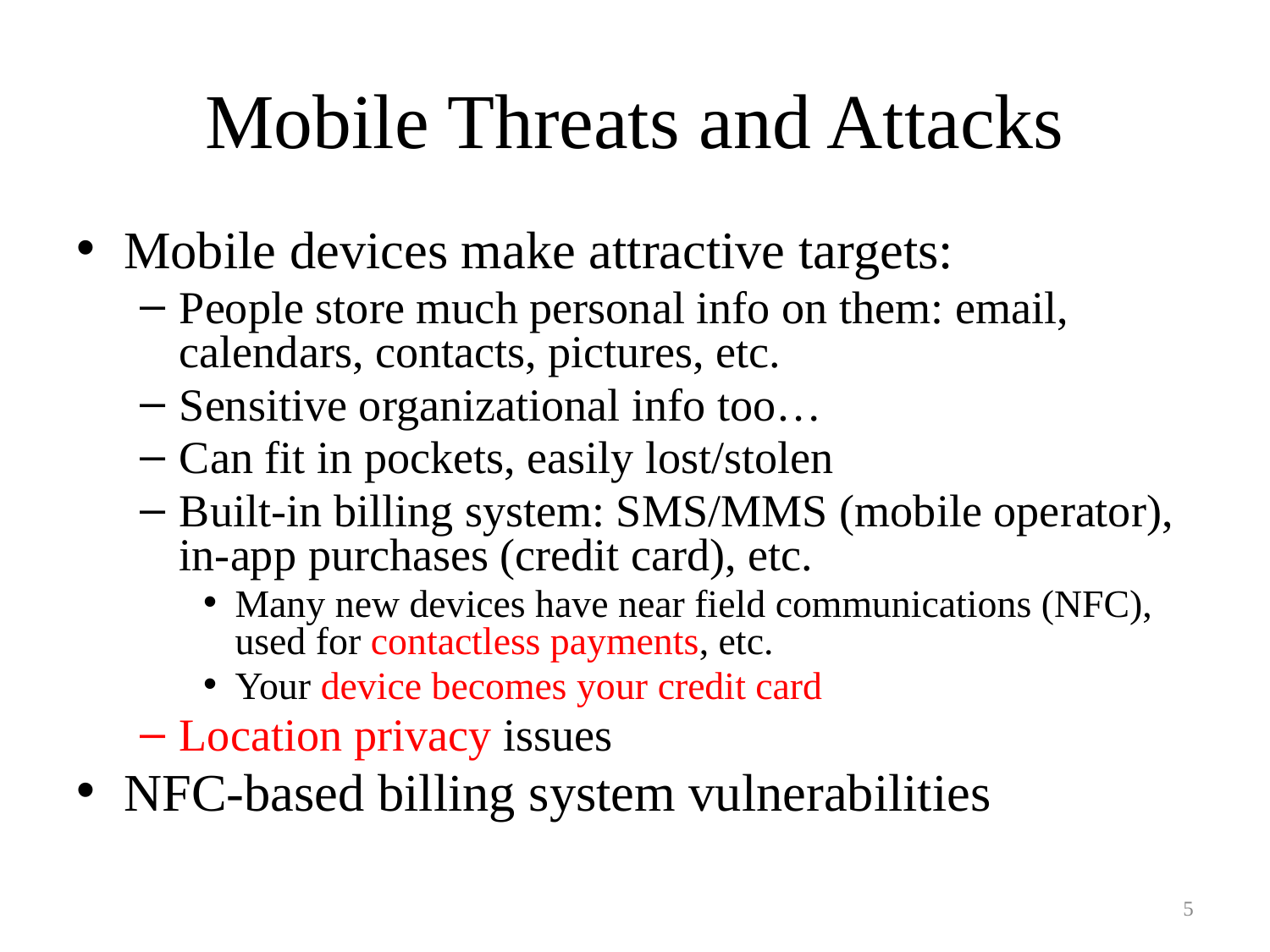

# Mobile Threats and Attacks
Mobile devices make attractive targets:
People store much personal info on them: email, calendars, contacts, pictures, etc.
Sensitive organizational info too…
Can fit in pockets, easily lost/stolen
Built-in billing system: SMS/MMS (mobile operator), in-app purchases (credit card), etc.
Many new devices have near field communications (NFC), used for contactless payments, etc.
Your device becomes your credit card
Location privacy issues
NFC-based billing system vulnerabilities
5